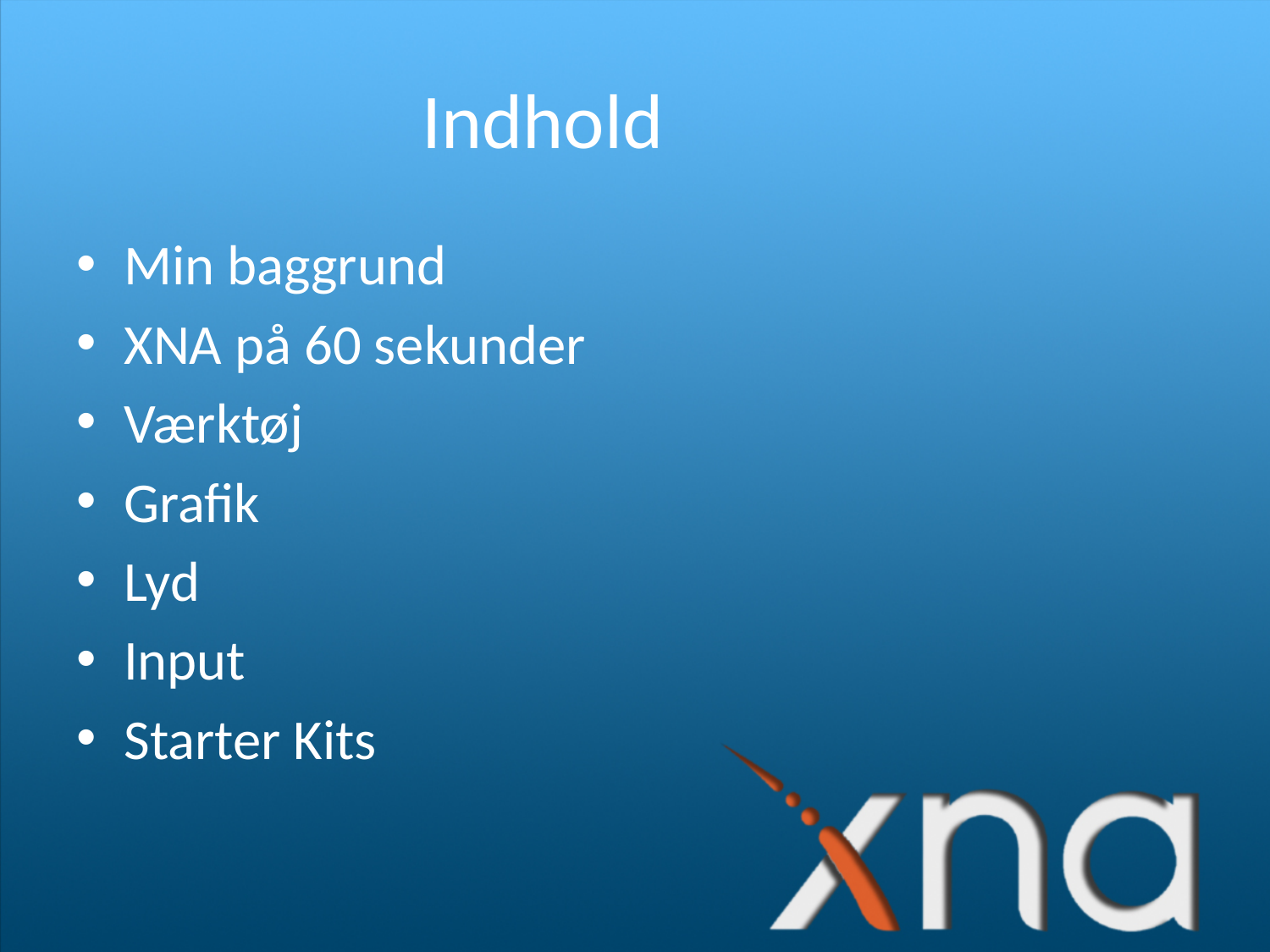

# Indhold
Min baggrund
XNA på 60 sekunder
Værktøj
Grafik
Lyd
Input
Starter Kits